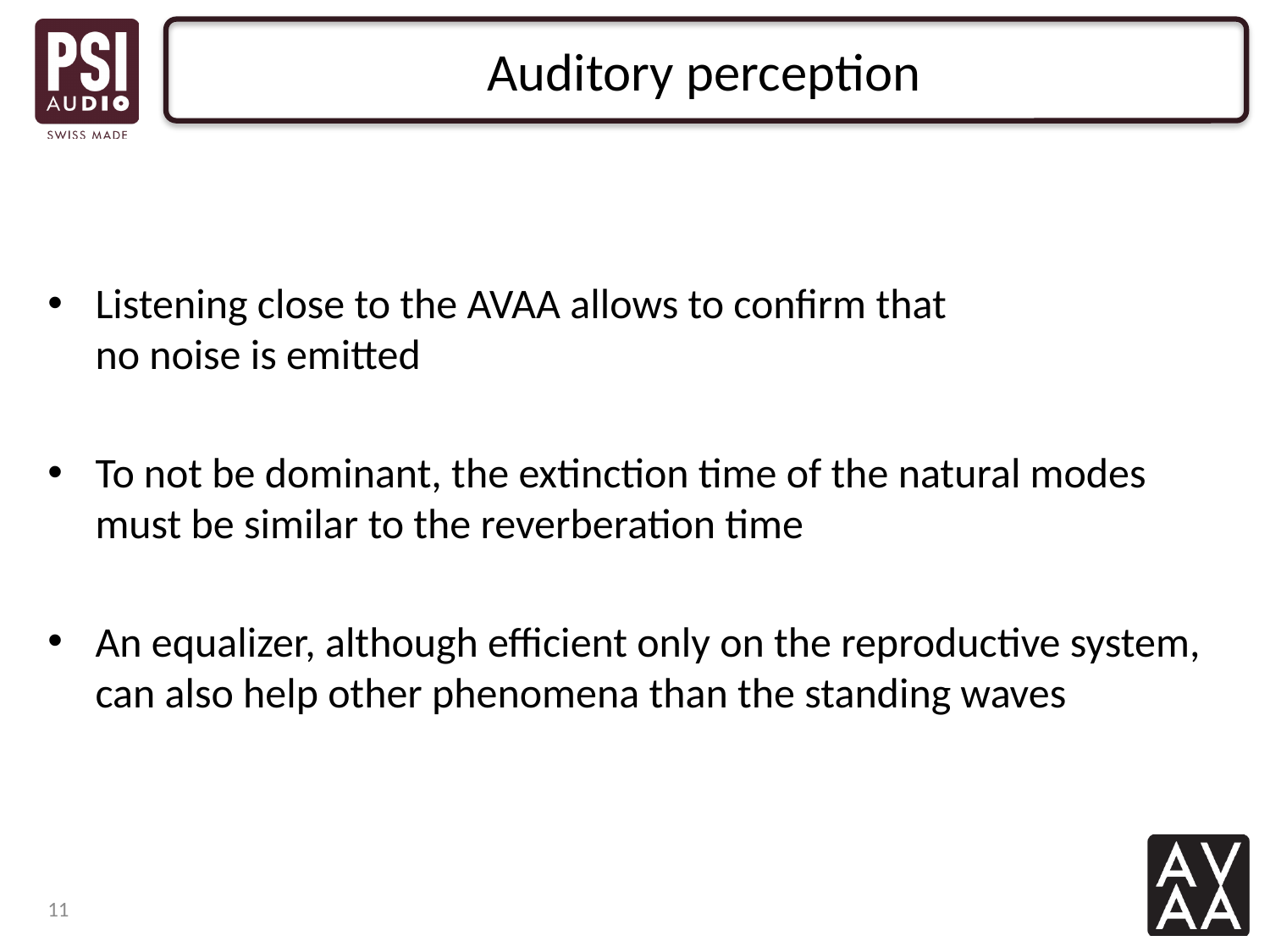

# Auditory perception
Listening close to the AVAA allows to confirm that
no noise is emitted

To not be dominant, the extinction time of the natural modes must be similar to the reverberation time

An equalizer, although efficient only on the reproductive system, can also help other phenomena than the standing waves

11